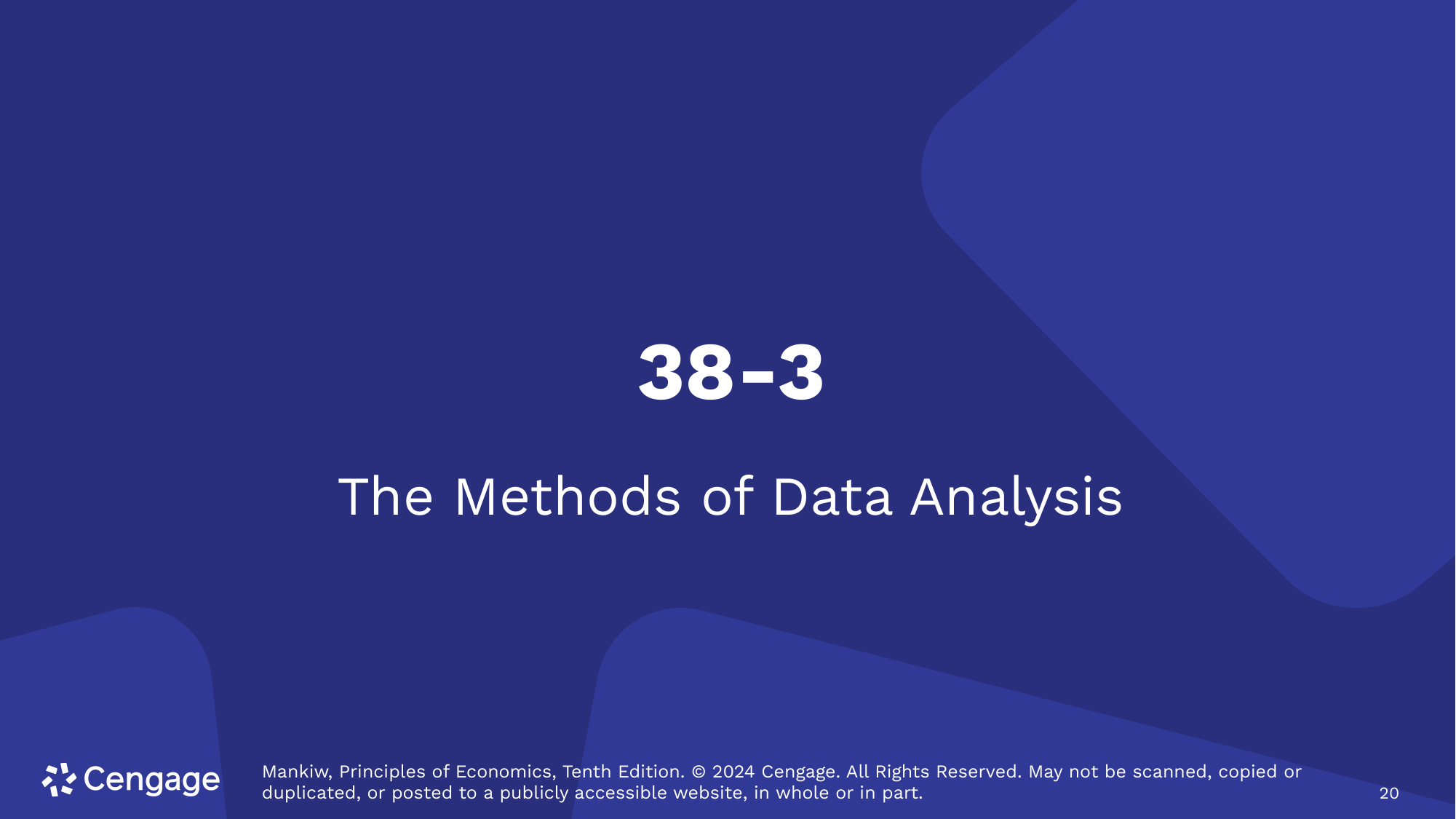

# 38-3
The Methods of Data Analysis